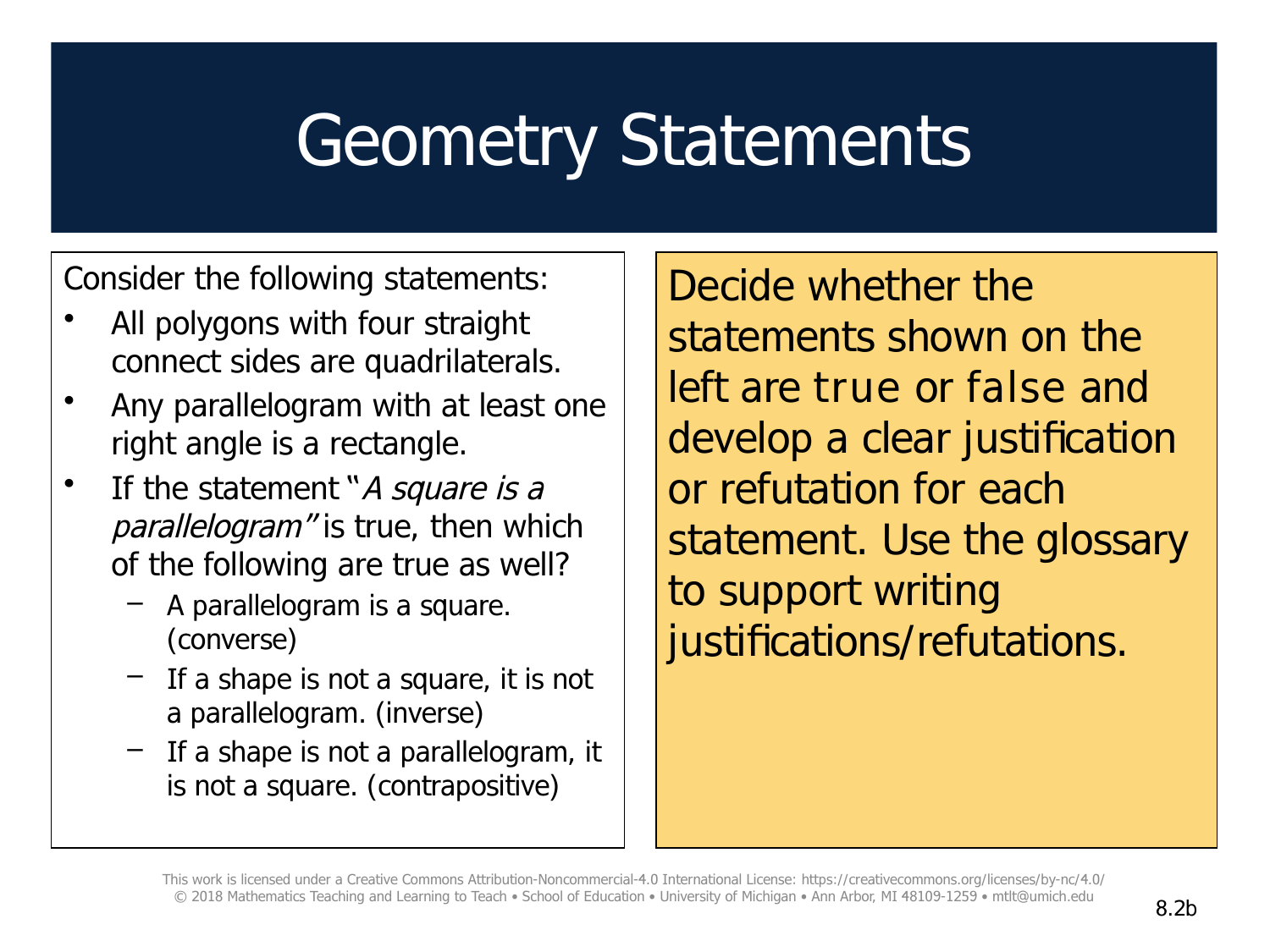

# Geometry Statements
Consider the following statements:
All polygons with four straight connect sides are quadrilaterals.
Any parallelogram with at least one right angle is a rectangle.
If the statement “A square is a parallelogram” is true, then which of the following are true as well?
A parallelogram is a square. (converse)
If a shape is not a square, it is not a parallelogram. (inverse)
If a shape is not a parallelogram, it is not a square. (contrapositive)
Decide whether the statements shown on the left are true or false and develop a clear justification or refutation for each statement. Use the glossary to support writing justifications/refutations.
This work is licensed under a Creative Commons Attribution-Noncommercial-4.0 International License: https://creativecommons.org/licenses/by-nc/4.0/
© 2018 Mathematics Teaching and Learning to Teach • School of Education • University of Michigan • Ann Arbor, MI 48109-1259 • mtlt@umich.edu
8.2b